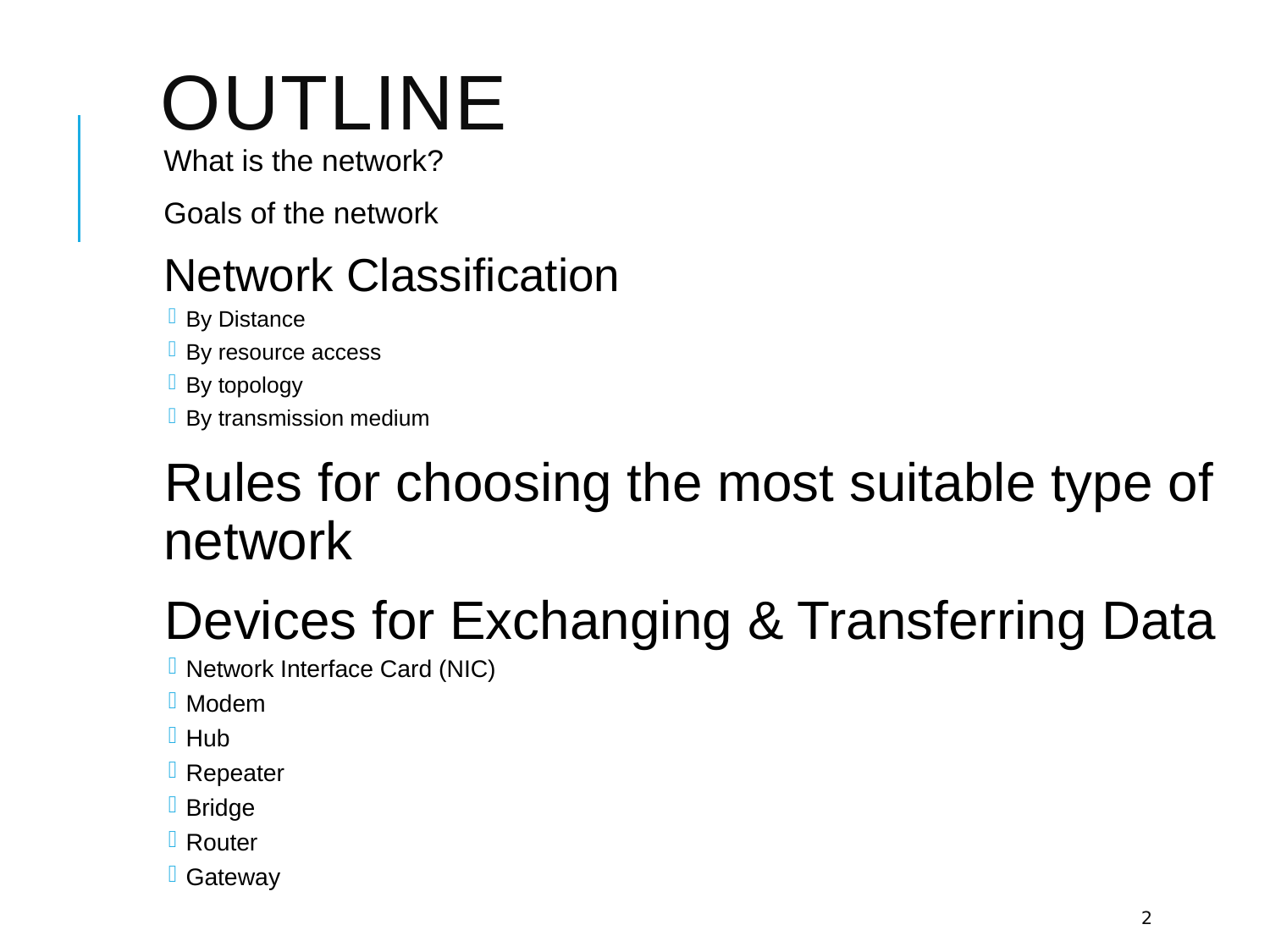

# Outline
What is the network?
Goals of the network
Network Classification
By Distance
By resource access
By topology
By transmission medium
Rules for choosing the most suitable type of network
Devices for Exchanging & Transferring Data
Network Interface Card (NIC)
Modem
Hub
Repeater
Bridge
Router
Gateway

2